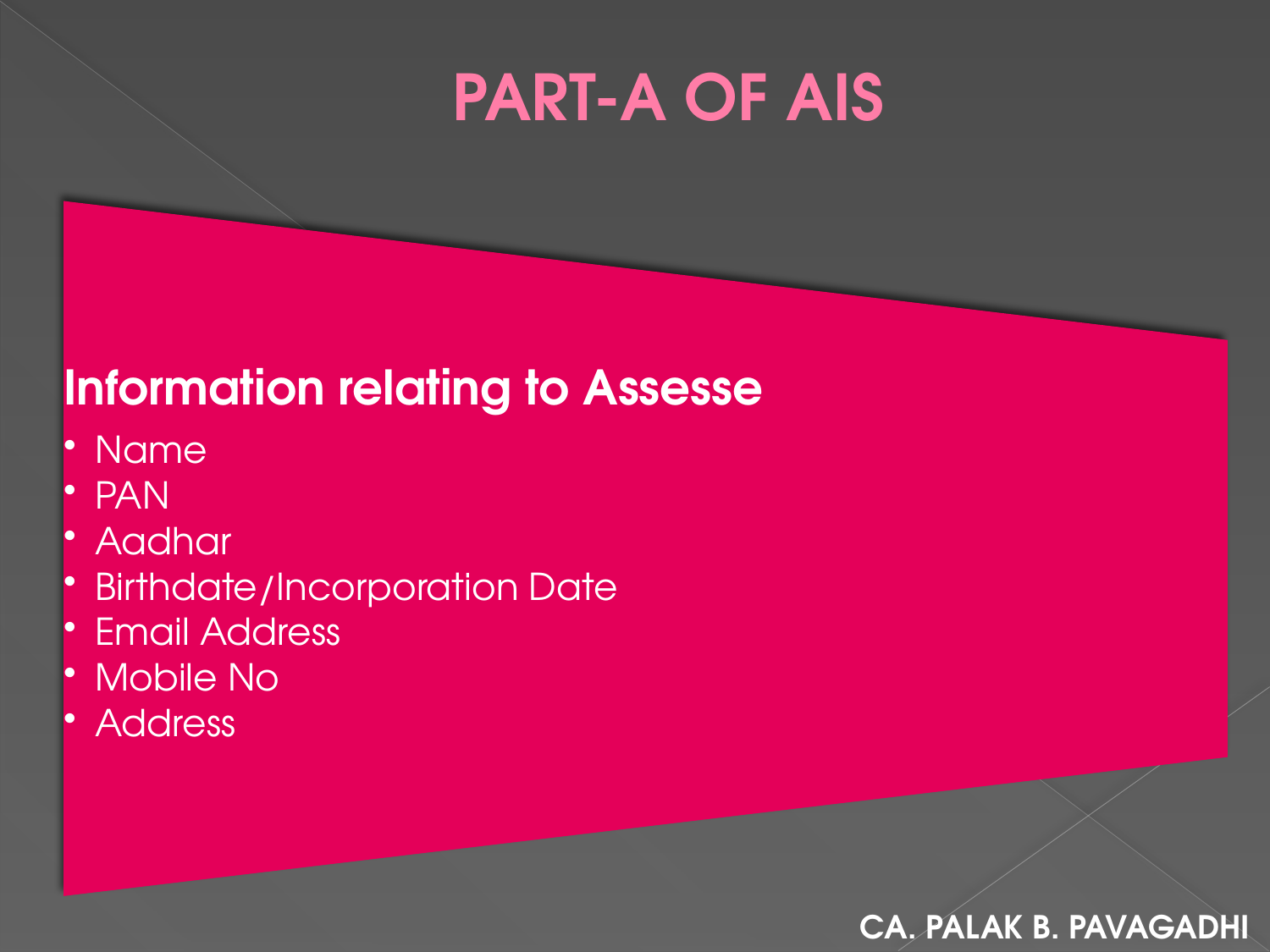

# PART-A OF AIS
Information relating to Assesse
Name
PAN
Aadhar
Birthdate/Incorporation Date
Email Address
Mobile No
Address
CA. PALAK B. PAVAGADHI